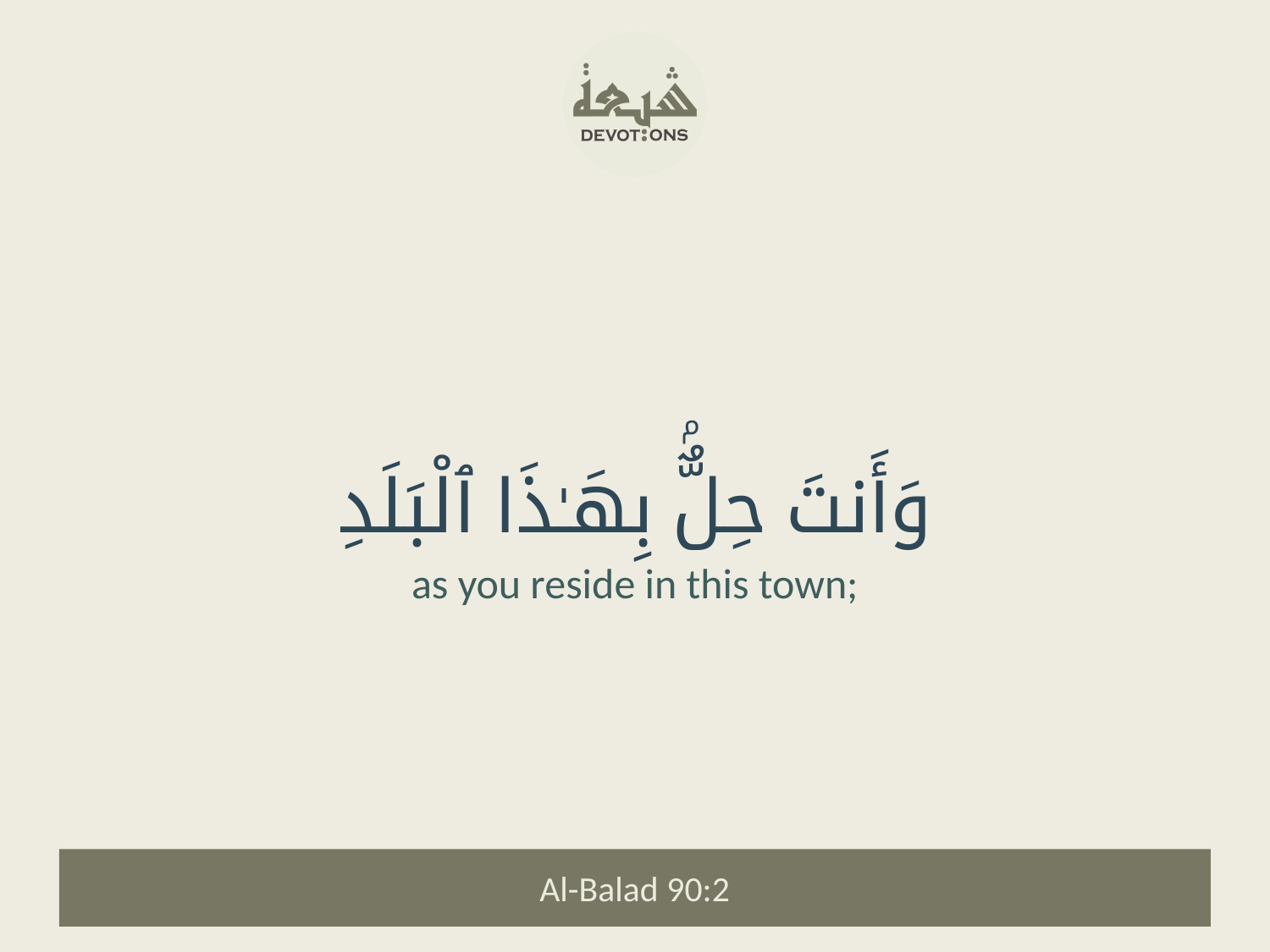

وَأَنتَ حِلٌّۢ بِهَـٰذَا ٱلْبَلَدِ
as you reside in this town;
Al-Balad 90:2